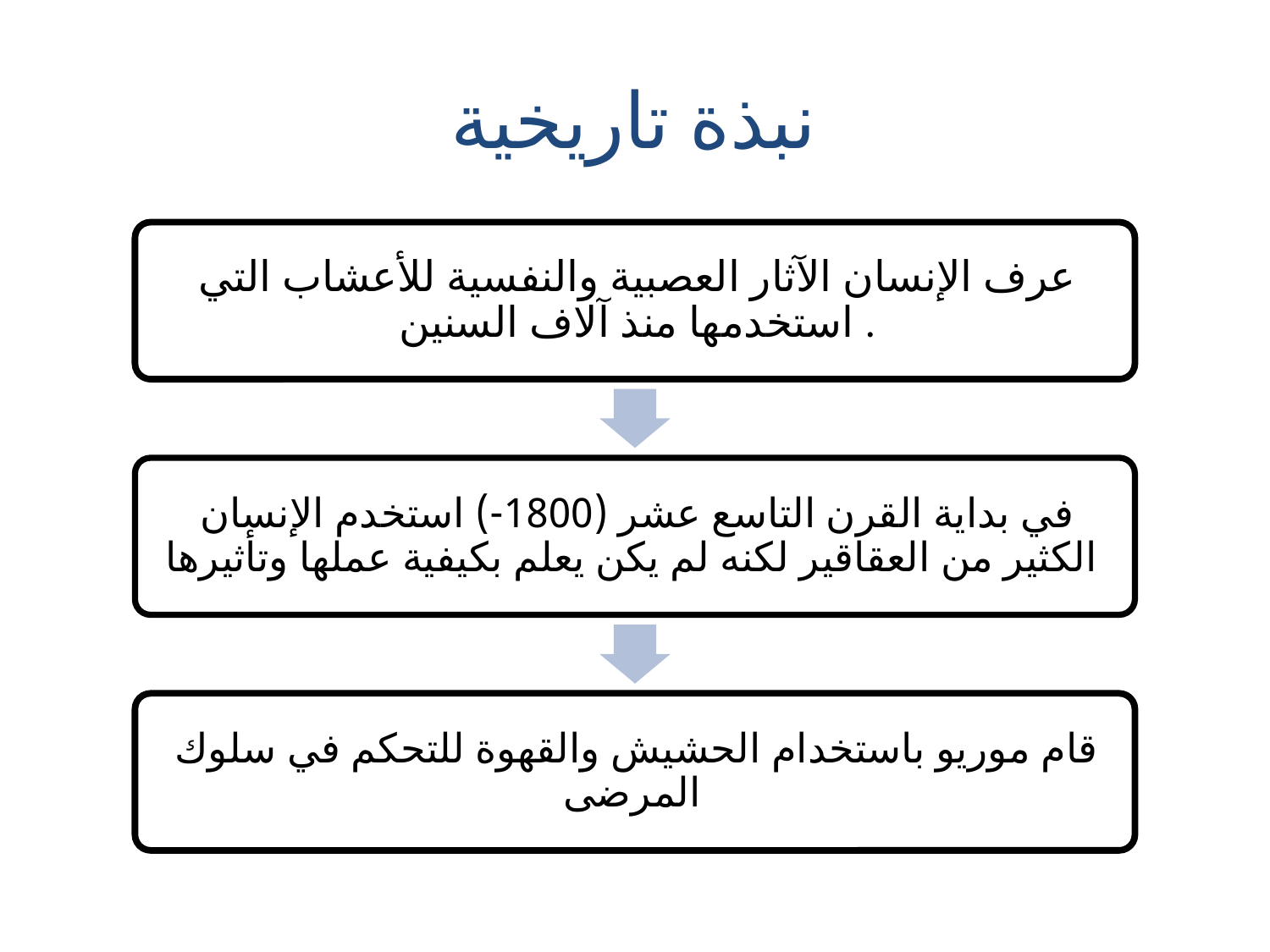

# نبذة تاريخية
عرف الإنسان الآثار العصبية والنفسية للأعشاب التي استخدمها منذ آلاف السنين .

في بداية القرن التاسع عشر (1800-) استخدم الإنسان الكثير من العقاقير لكنه لم يكن يعلم بكيفية عملها وتأثيرها

قام موريو باستخدام الحشيش والقهوة للتحكم في سلوك المرضى